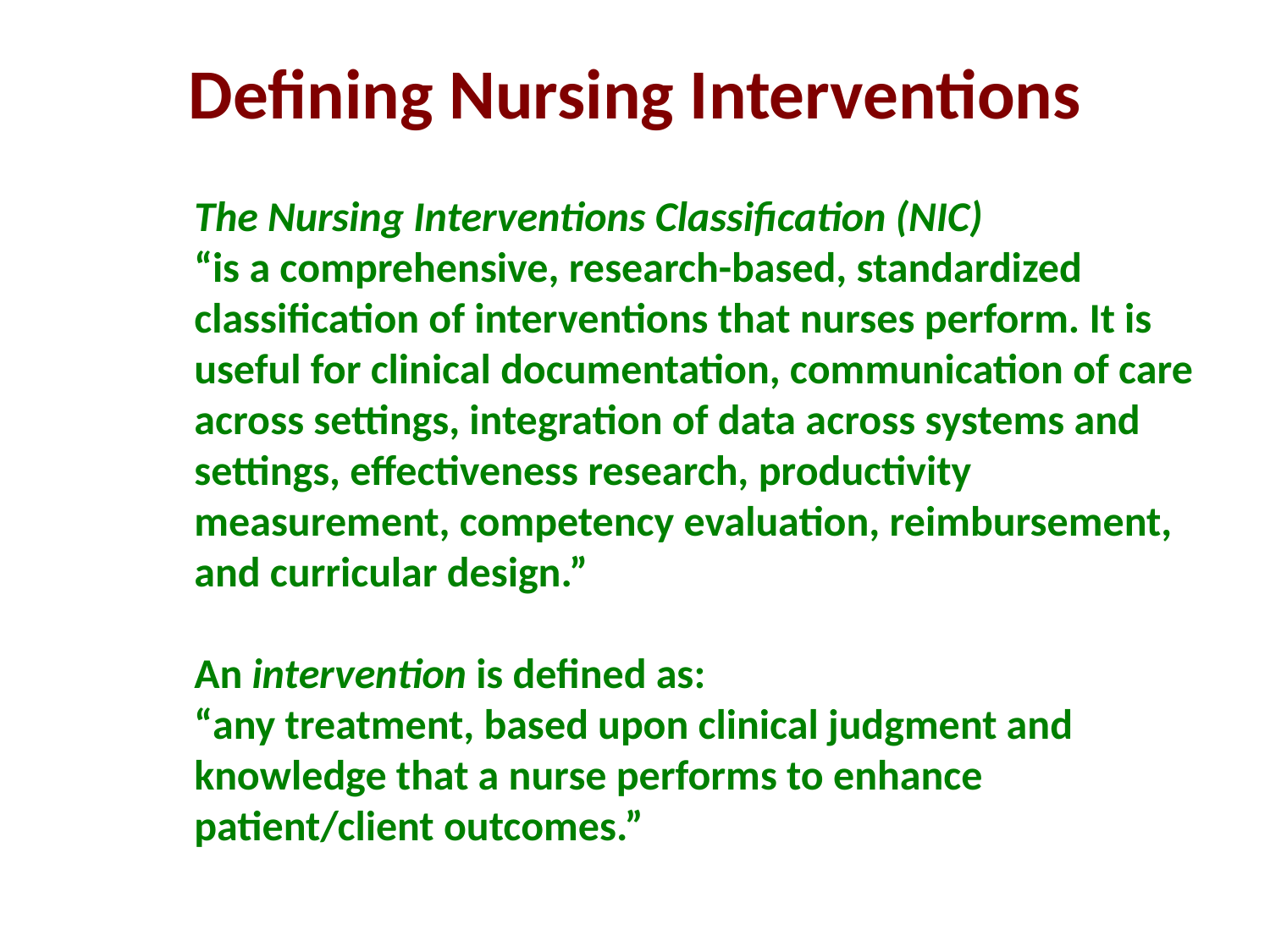

Defining Nursing Interventions
The Nursing Interventions Classification (NIC)
“is a comprehensive, research-based, standardized classification of interventions that nurses perform. It is useful for clinical documentation, communication of care across settings, integration of data across systems and settings, effectiveness research, productivity measurement, competency evaluation, reimbursement, and curricular design.”

An intervention is defined as:
“any treatment, based upon clinical judgment and knowledge that a nurse performs to enhance patient/client outcomes.”